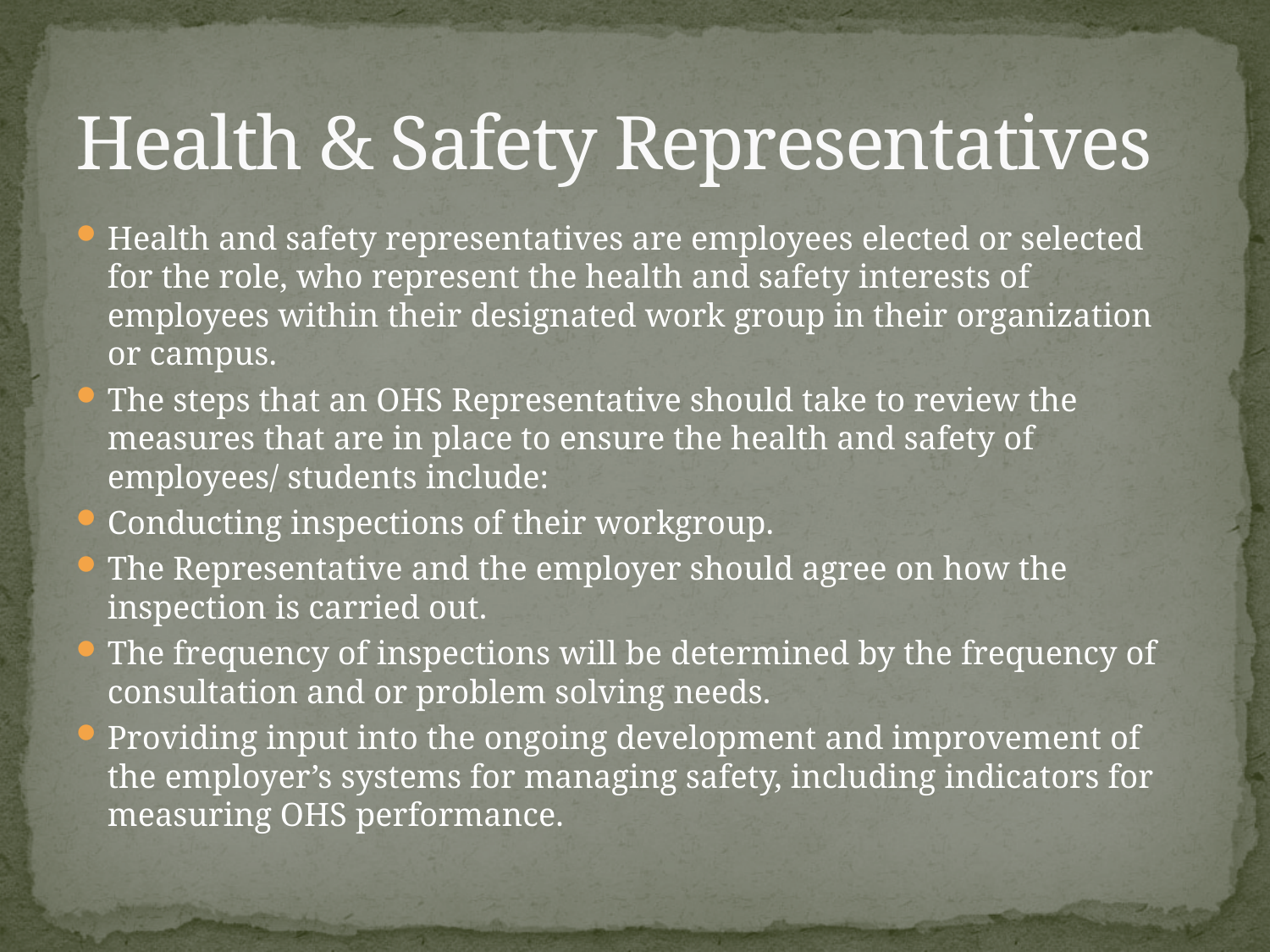

# Health & Safety Representatives
Health and safety representatives are employees elected or selected for the role, who represent the health and safety interests of employees within their designated work group in their organization or campus.
The steps that an OHS Representative should take to review the measures that are in place to ensure the health and safety of employees/ students include:
Conducting inspections of their workgroup.
The Representative and the employer should agree on how the inspection is carried out.
The frequency of inspections will be determined by the frequency of consultation and or problem solving needs.
Providing input into the ongoing development and improvement of the employer’s systems for managing safety, including indicators for measuring OHS performance.